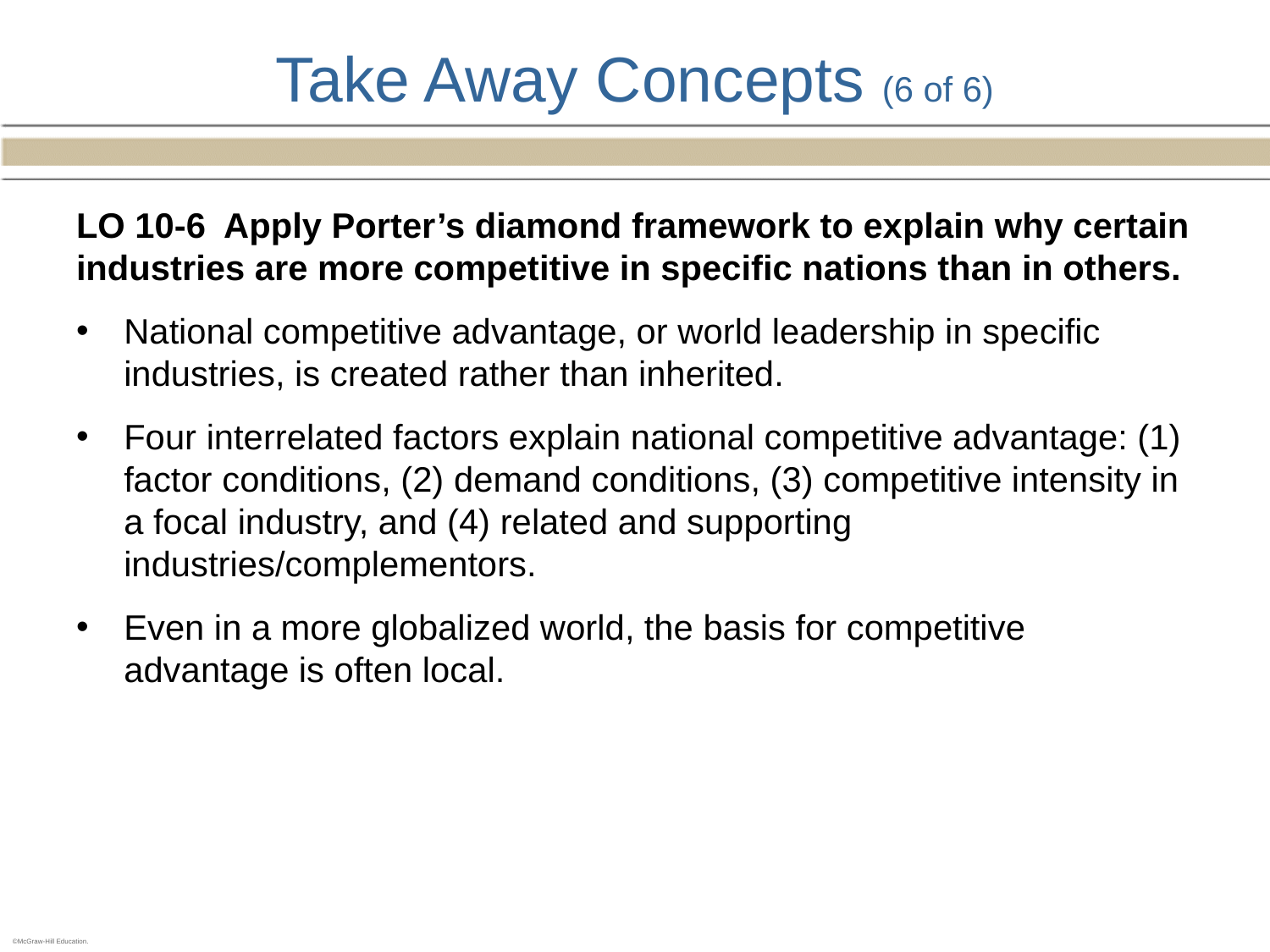

# Take Away Concepts (6 of 6)
LO 10-6 Apply Porter’s diamond framework to explain why certain industries are more competitive in specific nations than in others.
National competitive advantage, or world leadership in specific industries, is created rather than inherited.
Four interrelated factors explain national competitive advantage: (1) factor conditions, (2) demand conditions, (3) competitive intensity in a focal industry, and (4) related and supporting industries/complementors.
Even in a more globalized world, the basis for competitive advantage is often local.